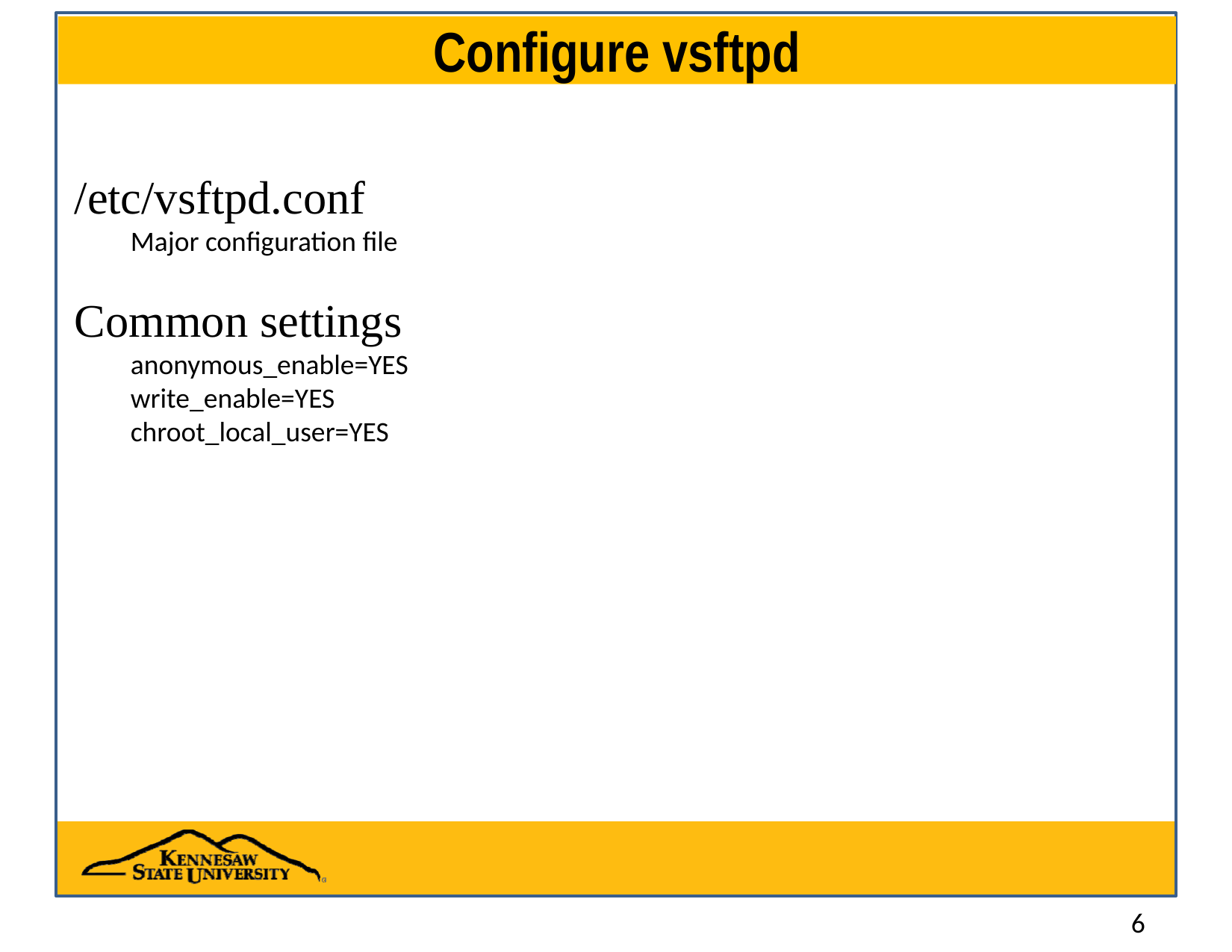

# Configure vsftpd
/etc/vsftpd.conf
Major configuration file

Common settings
anonymous_enable=YES
write_enable=YES
chroot_local_user=YES